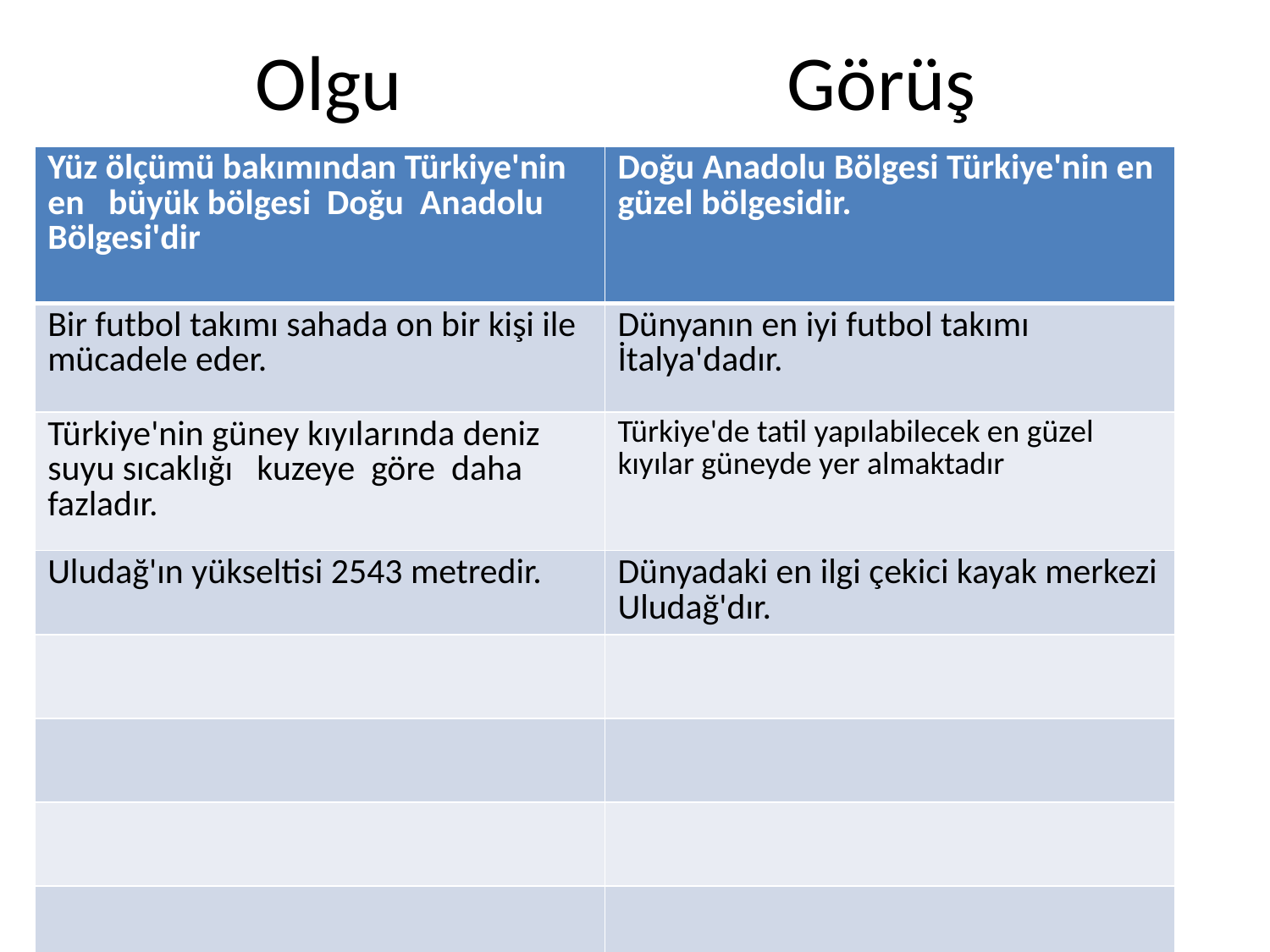

# Olgu                      Görüş
| Yüz ölçümü bakımından Türkiye'nin en büyük bölgesi Doğu Anadolu Bölgesi'dir | Doğu Anadolu Bölgesi Türkiye'nin en güzel bölgesidir. |
| --- | --- |
| Bir futbol takımı sahada on bir kişi ile mücadele eder. | Dünyanın en iyi futbol takımı İtalya'dadır. |
| Türkiye'nin güney kıyılarında deniz suyu sıcaklığı kuzeye göre daha fazladır. | Türkiye'de tatil yapılabilecek en güzel kıyılar güneyde yer almaktadır |
| Uludağ'ın yükseltisi 2543 metredir. | Dünyadaki en ilgi çekici kayak merkezi Uludağ'dır. |
|  |  |
|  |  |
|  |  |
|  |  |